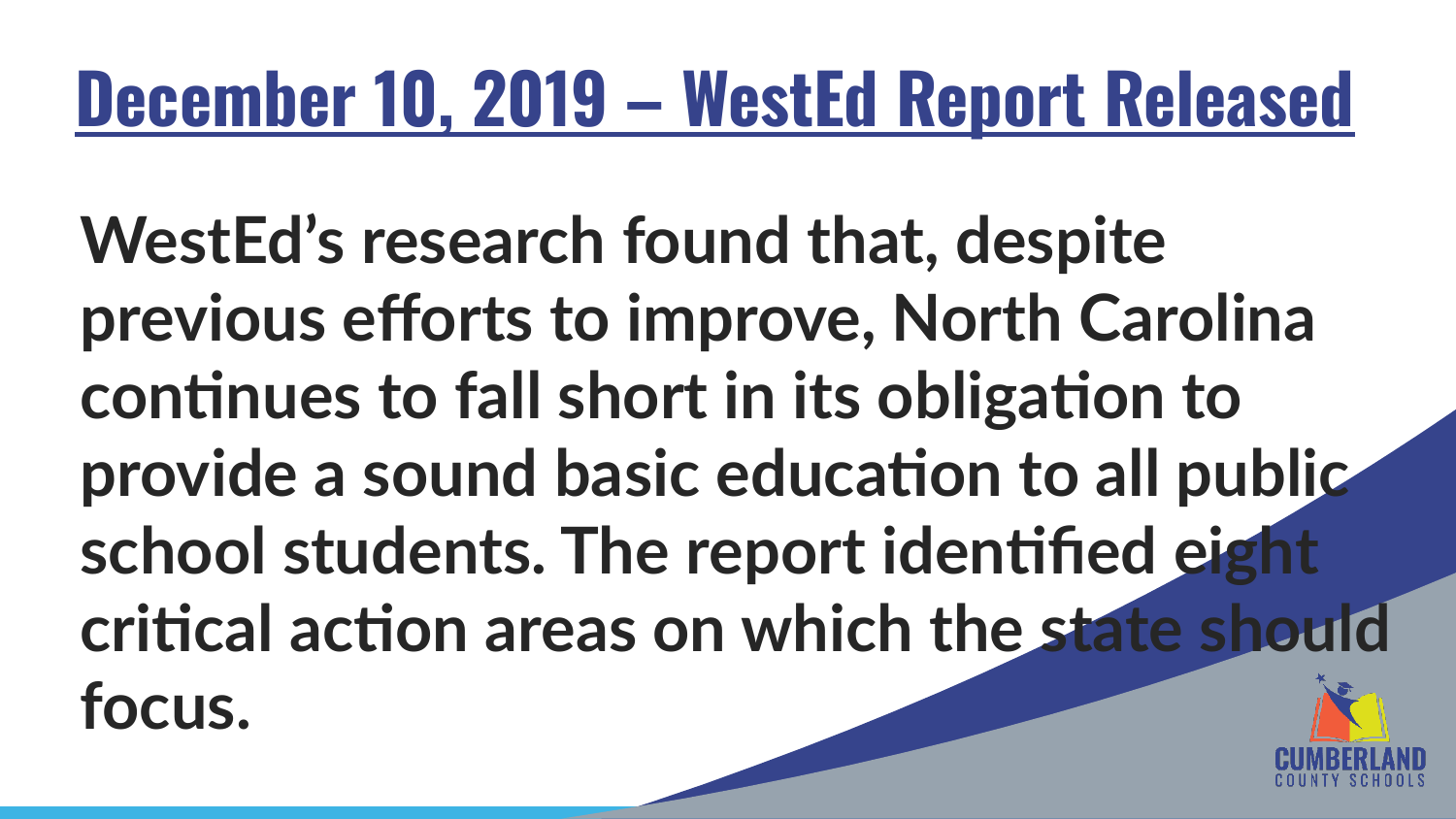

# December 10, 2019 – WestEd Report Released
WestEd’s research found that, despite previous efforts to improve, North Carolina continues to fall short in its obligation to provide a sound basic education to all public school students. The report identified eight critical action areas on which the state should focus.